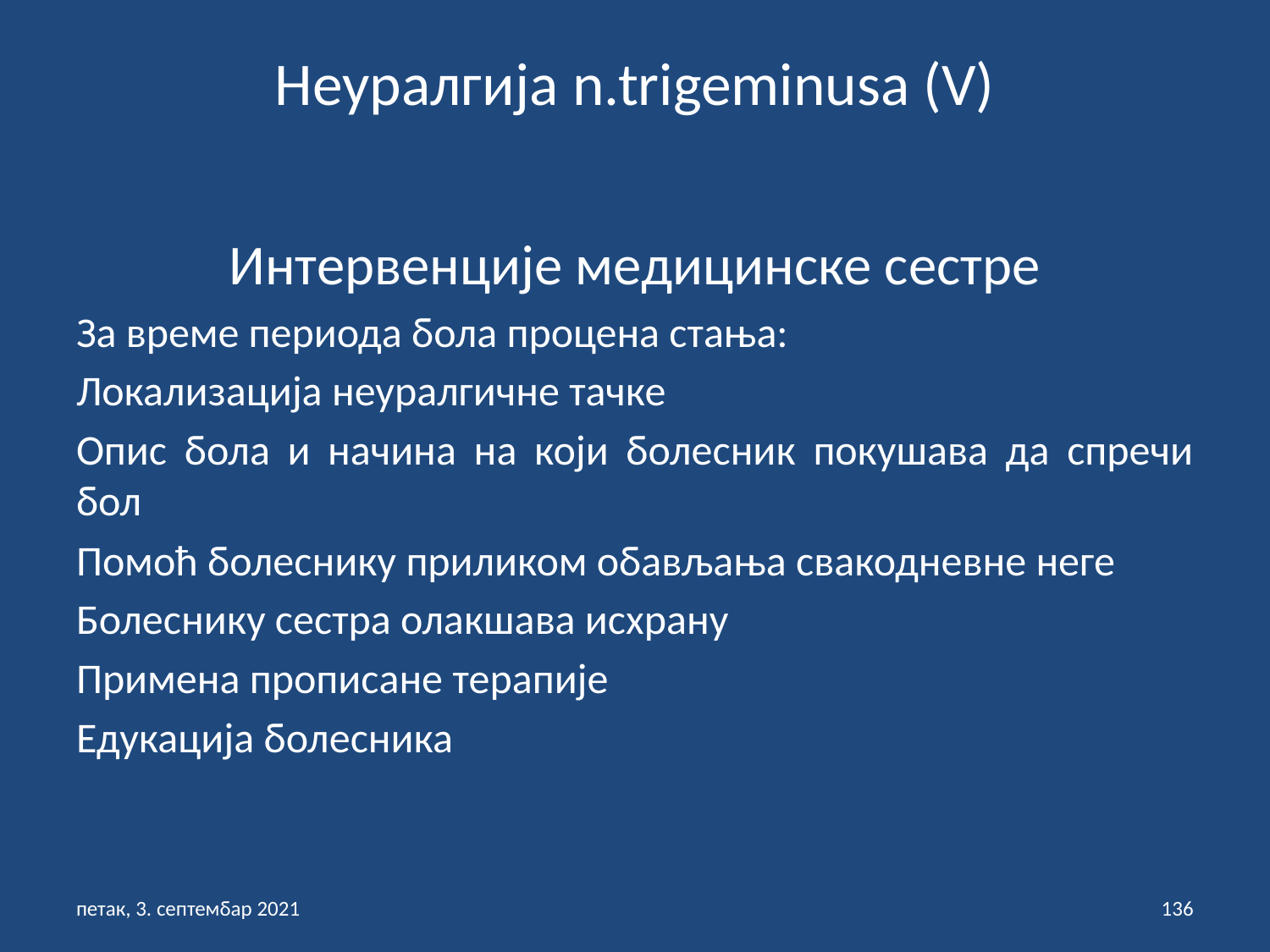

# Неуралгија n.trigeminusa (V)
Интервенције медицинске сестре
За време периода бола процена стања:
Локализација неуралгичне тачке
Опис бола и начина на који болесник покушава да спречи бол
Помоћ болеснику приликом обављања свакодневне неге
Болеснику сестра олакшава исхрану
Примена прописане терапије
Едукација болесника

петак, 3. септембар 2021
136